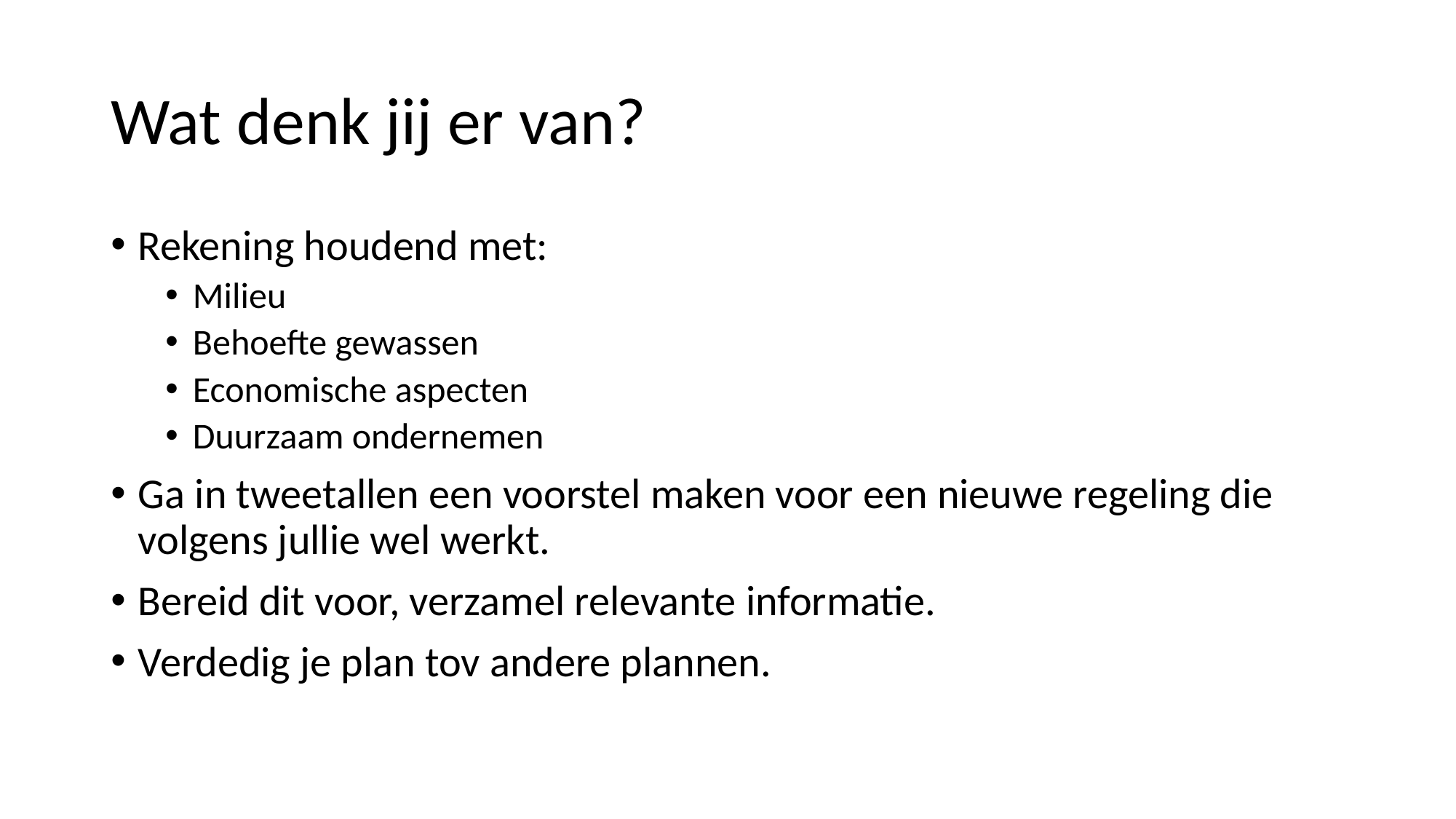

# Wat denk jij er van?
Rekening houdend met:
Milieu
Behoefte gewassen
Economische aspecten
Duurzaam ondernemen
Ga in tweetallen een voorstel maken voor een nieuwe regeling die volgens jullie wel werkt.
Bereid dit voor, verzamel relevante informatie.
Verdedig je plan tov andere plannen.